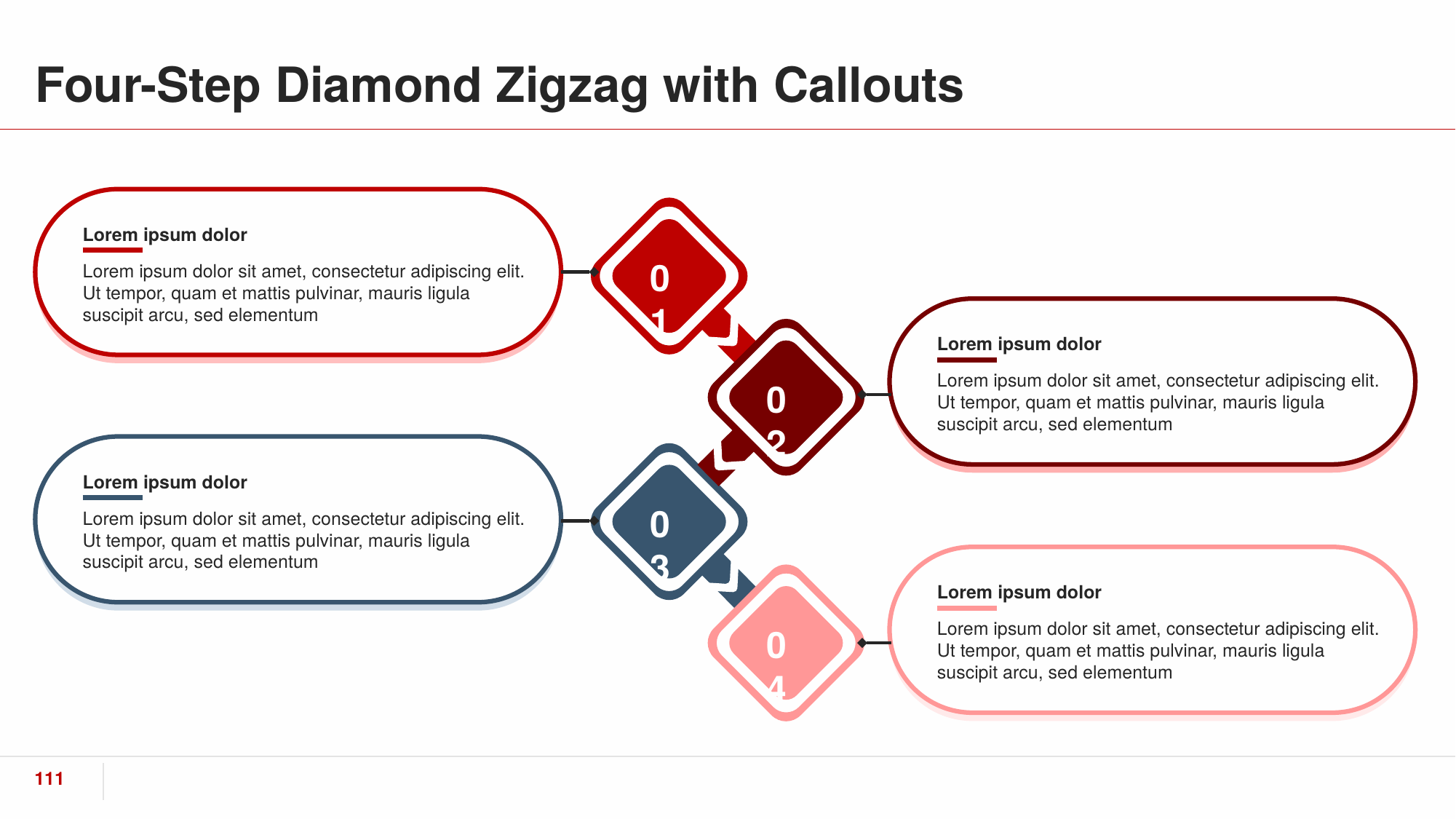

# Four-Step Diamond Zigzag with Callouts

Lorem ipsum dolor
Lorem ipsum dolor sit amet, consectetur adipiscing elit. Ut tempor, quam et mattis pulvinar, mauris ligula suscipit arcu, sed elementum

01

Lorem ipsum dolor
Lorem ipsum dolor sit amet, consectetur adipiscing elit. Ut tempor, quam et mattis pulvinar, mauris ligula suscipit arcu, sed elementum

02

Lorem ipsum dolor
Lorem ipsum dolor sit amet, consectetur adipiscing elit. Ut tempor, quam et mattis pulvinar, mauris ligula suscipit arcu, sed elementum

03

Lorem ipsum dolor
Lorem ipsum dolor sit amet, consectetur adipiscing elit. Ut tempor, quam et mattis pulvinar, mauris ligula suscipit arcu, sed elementum

04
111